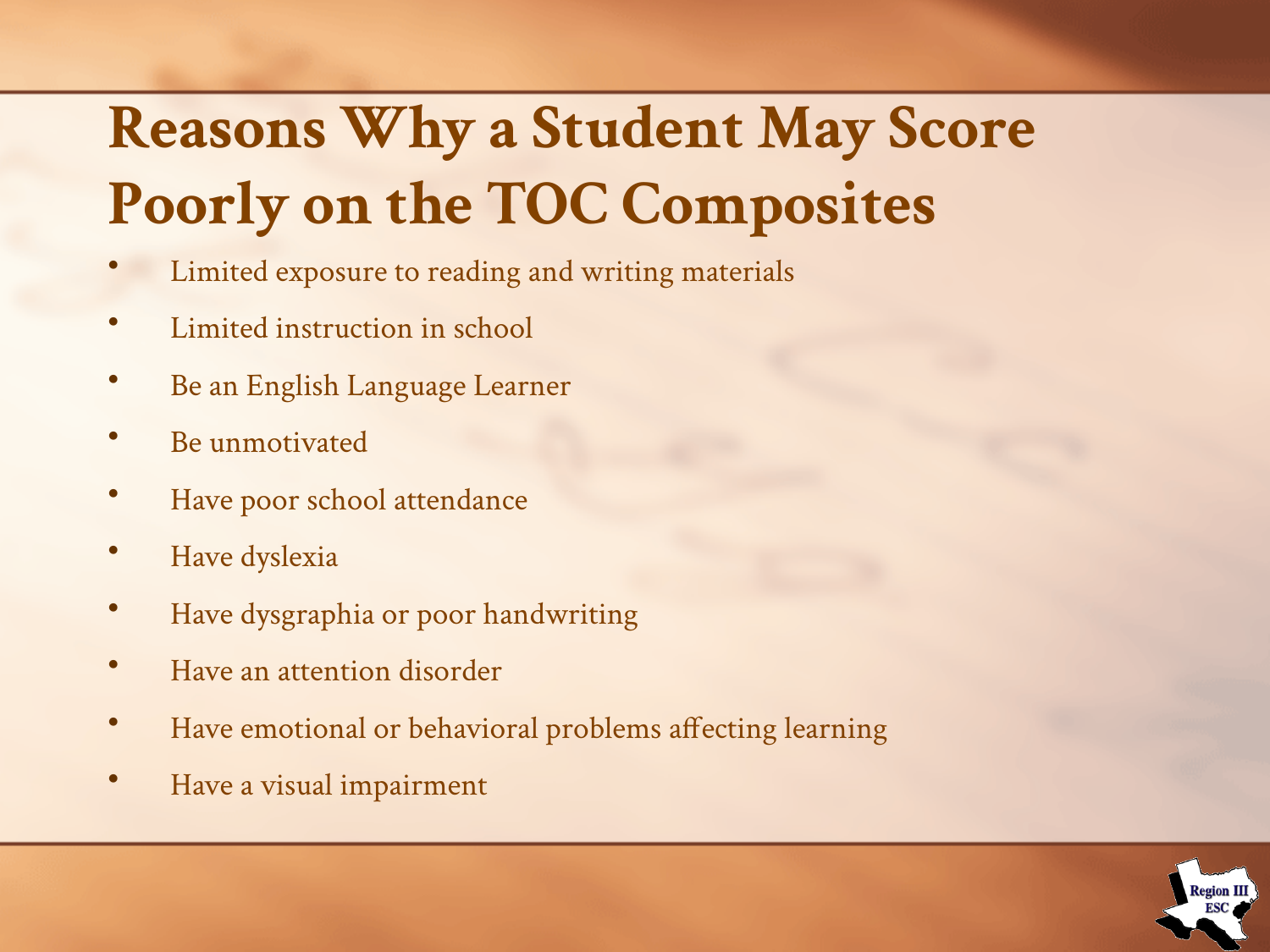

# Reasons Why a Student May Score Poorly on the TOC Composites
Limited exposure to reading and writing materials
Limited instruction in school
Be an English Language Learner
Be unmotivated
Have poor school attendance
Have dyslexia
Have dysgraphia or poor handwriting
Have an attention disorder
Have emotional or behavioral problems affecting learning
Have a visual impairment